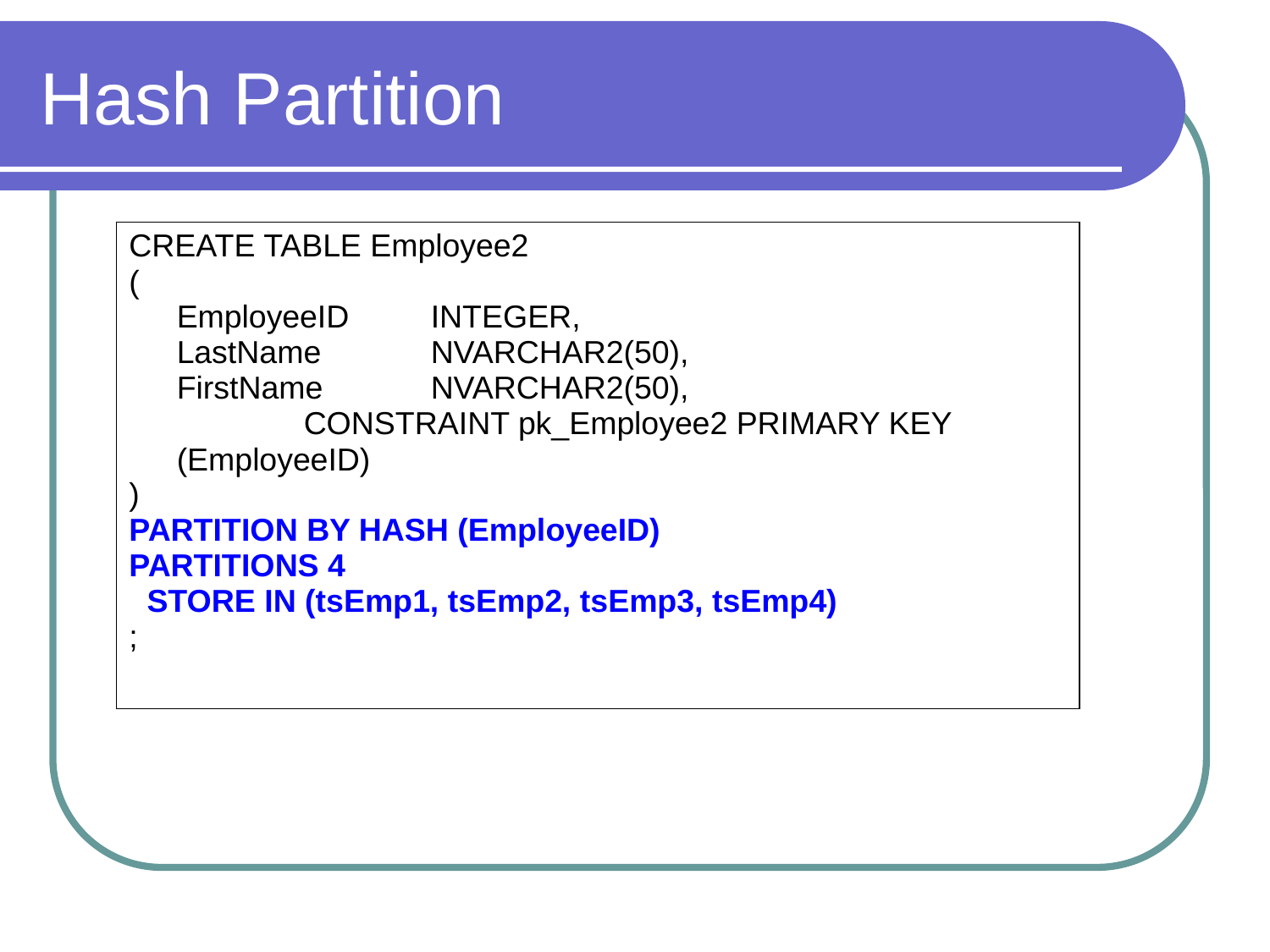

# Hash Partition
| CREATE TABLE Employee2 ( EmployeeID INTEGER, LastName NVARCHAR2(50), FirstName NVARCHAR2(50), CONSTRAINT pk\_Employee2 PRIMARY KEY (EmployeeID) ) PARTITION BY HASH (EmployeeID) PARTITIONS 4 STORE IN (tsEmp1, tsEmp2, tsEmp3, tsEmp4) ; |
| --- |